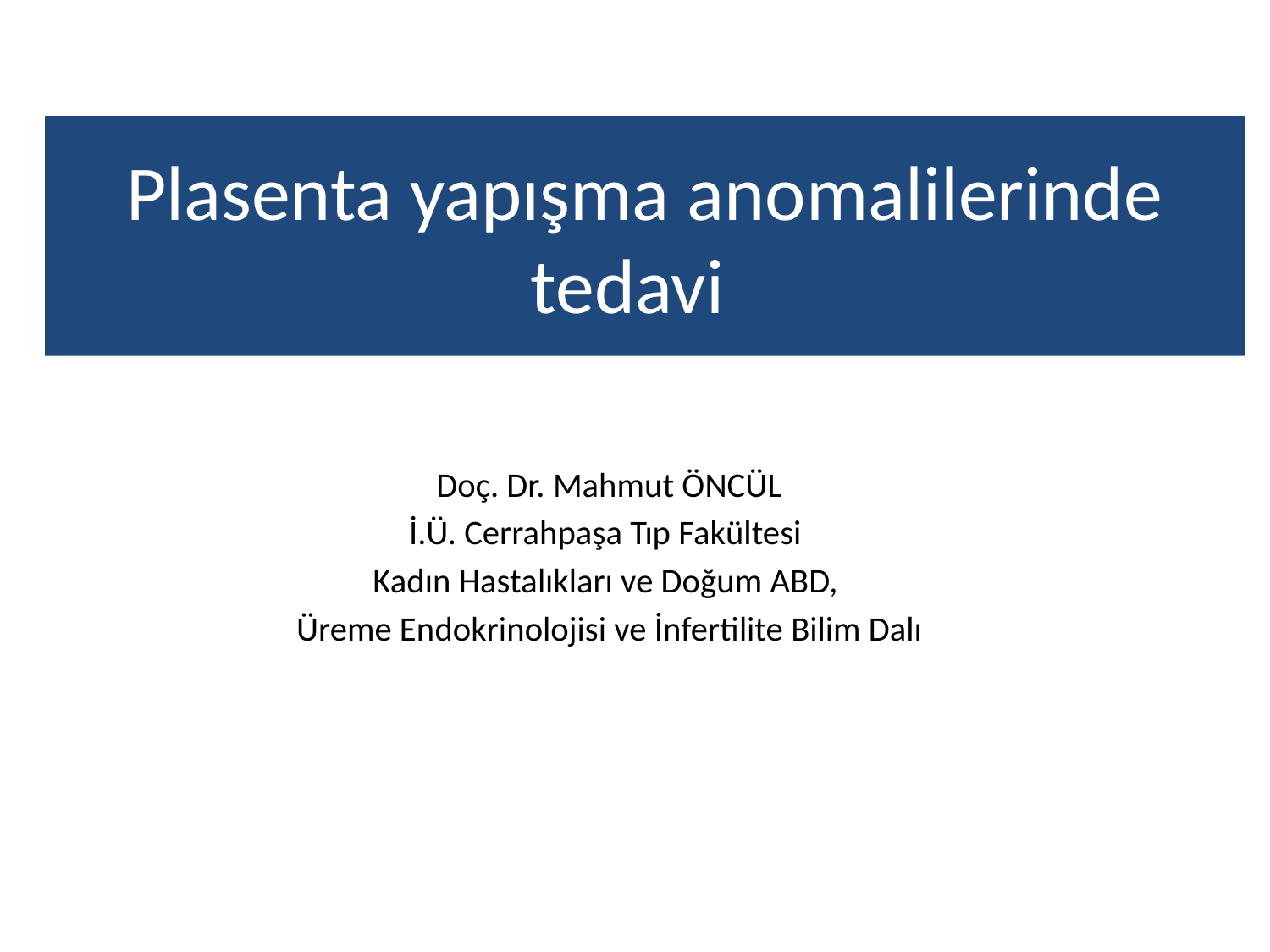

# Plasenta yapışma anomalilerinde tedavi
Doç. Dr. Mahmut ÖNCÜL
İ.Ü. Cerrahpaşa Tıp Fakültesi
Kadın Hastalıkları ve Doğum ABD,
Üreme Endokrinolojisi ve İnfertilite Bilim Dalı